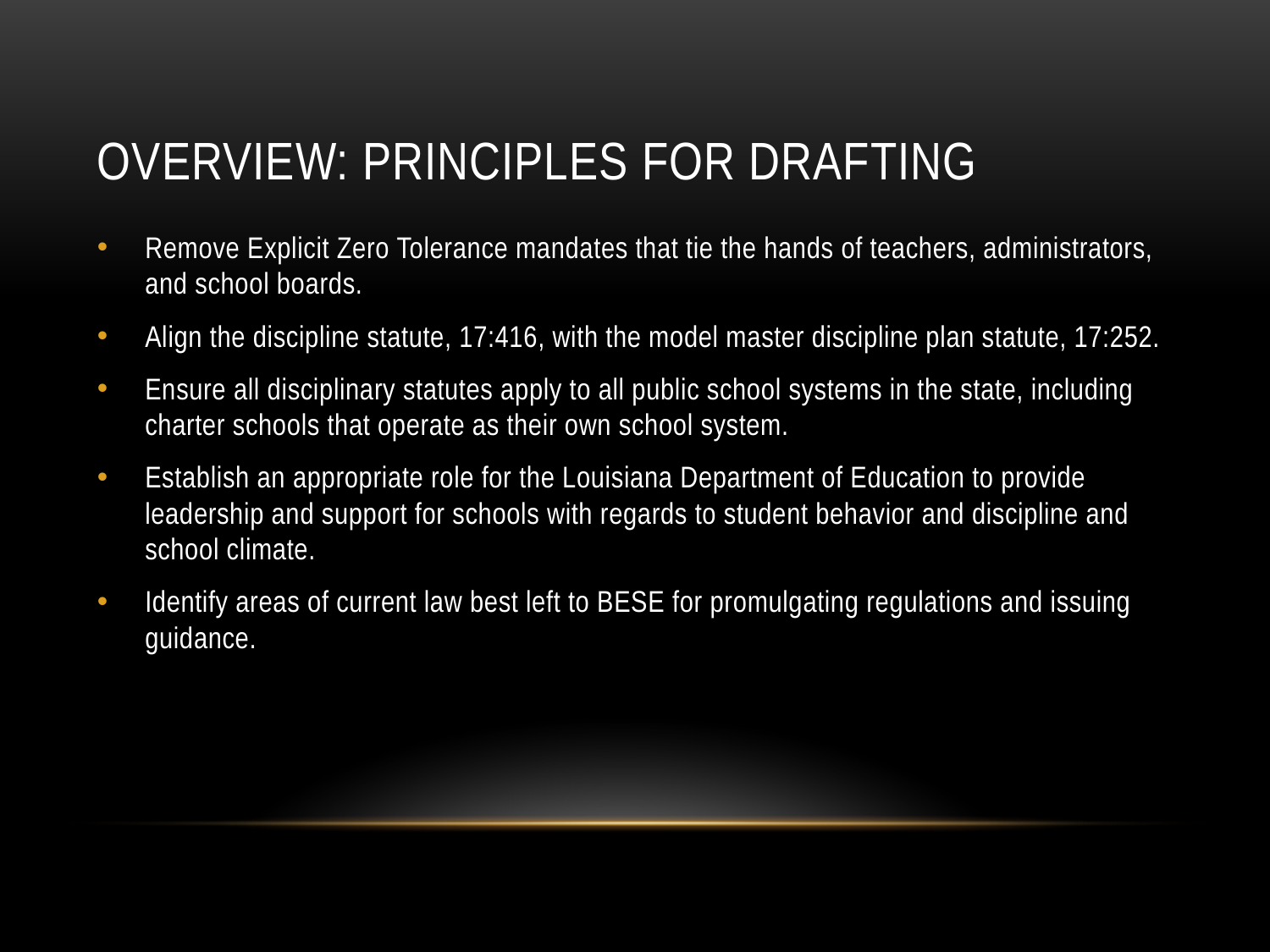

# Overview: Principles for drafting
Remove Explicit Zero Tolerance mandates that tie the hands of teachers, administrators, and school boards.
Align the discipline statute, 17:416, with the model master discipline plan statute, 17:252.
Ensure all disciplinary statutes apply to all public school systems in the state, including charter schools that operate as their own school system.
Establish an appropriate role for the Louisiana Department of Education to provide leadership and support for schools with regards to student behavior and discipline and school climate.
Identify areas of current law best left to BESE for promulgating regulations and issuing guidance.